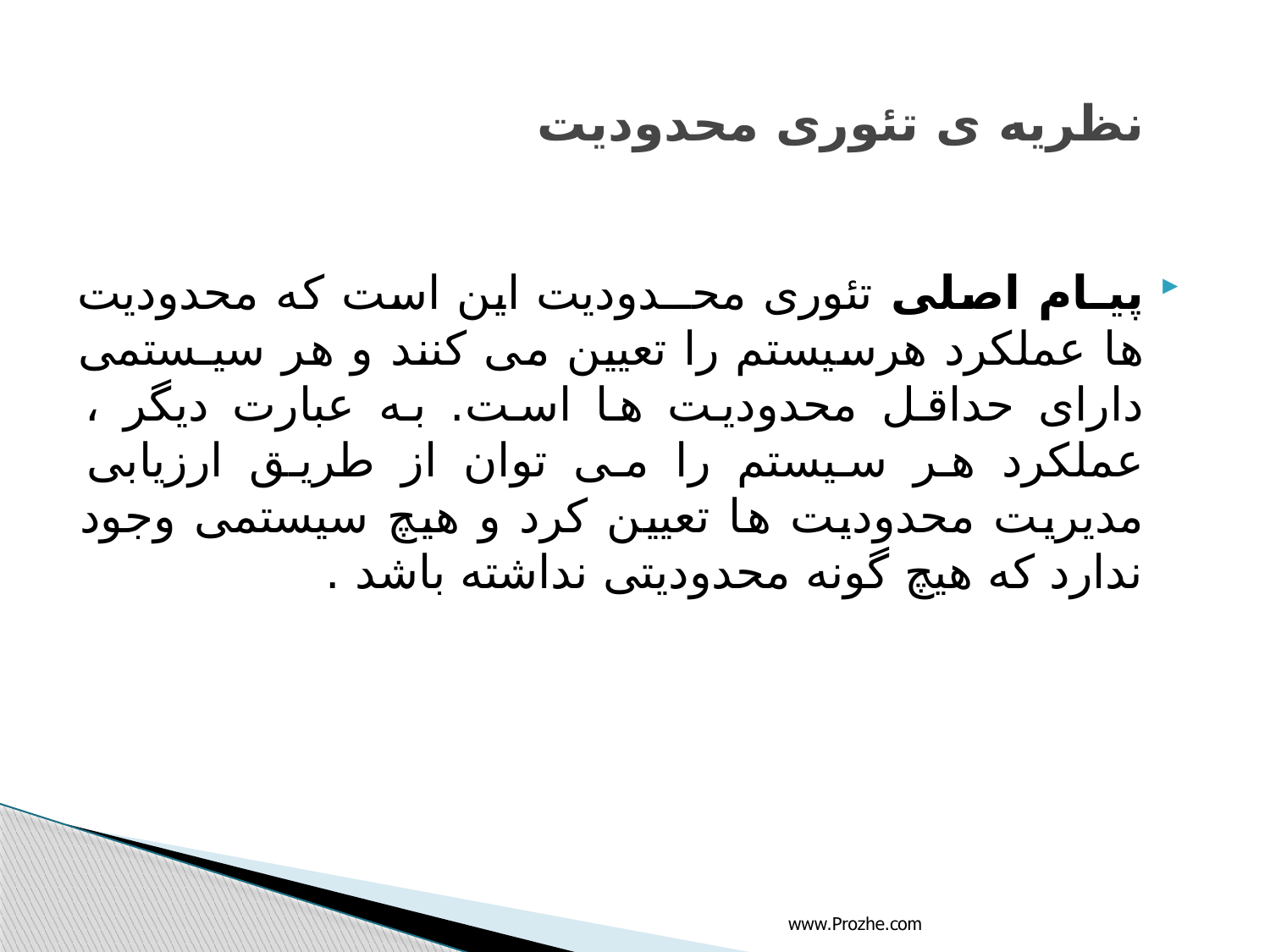

# نظریه ی تئوری محدودیت
پیـام اصلی تئوری محــدودیت این است که محدودیت ها عملکرد هرسیستم را تعیین می کنند و هر سیـستمی دارای حداقل محدودیت ها است. به عبارت دیگر ، عملکرد هر سیستم را می توان از طریق ارزیابی مدیریت محدودیت ها تعیین کرد و هیچ سیستمی وجود ندارد که هیچ گونه محدودیتی نداشته باشد .

www.Prozhe.com